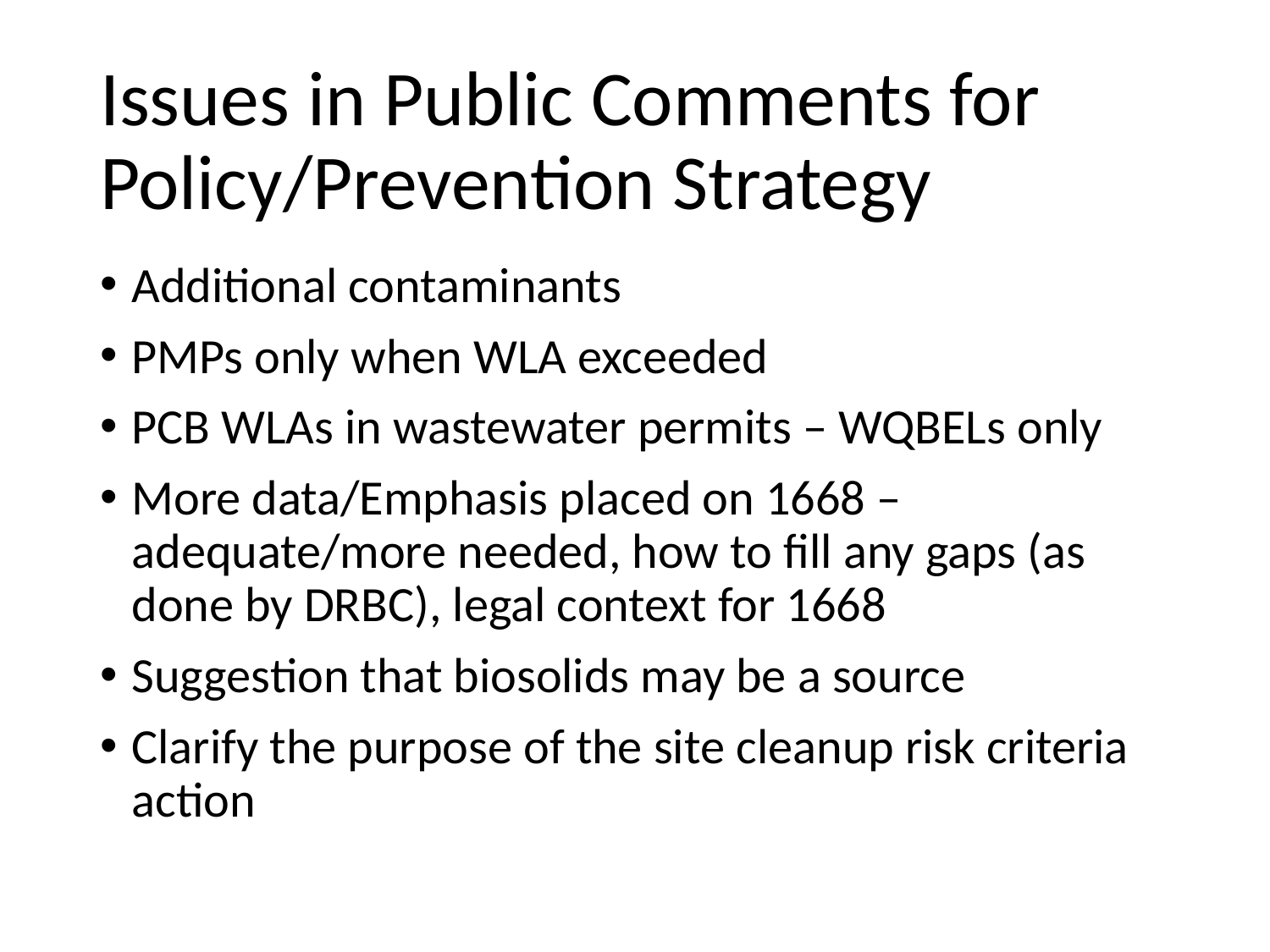

# Issues in Public Comments for Policy/Prevention Strategy
Additional contaminants
PMPs only when WLA exceeded
PCB WLAs in wastewater permits – WQBELs only
More data/Emphasis placed on 1668 – adequate/more needed, how to fill any gaps (as done by DRBC), legal context for 1668
Suggestion that biosolids may be a source
Clarify the purpose of the site cleanup risk criteria action